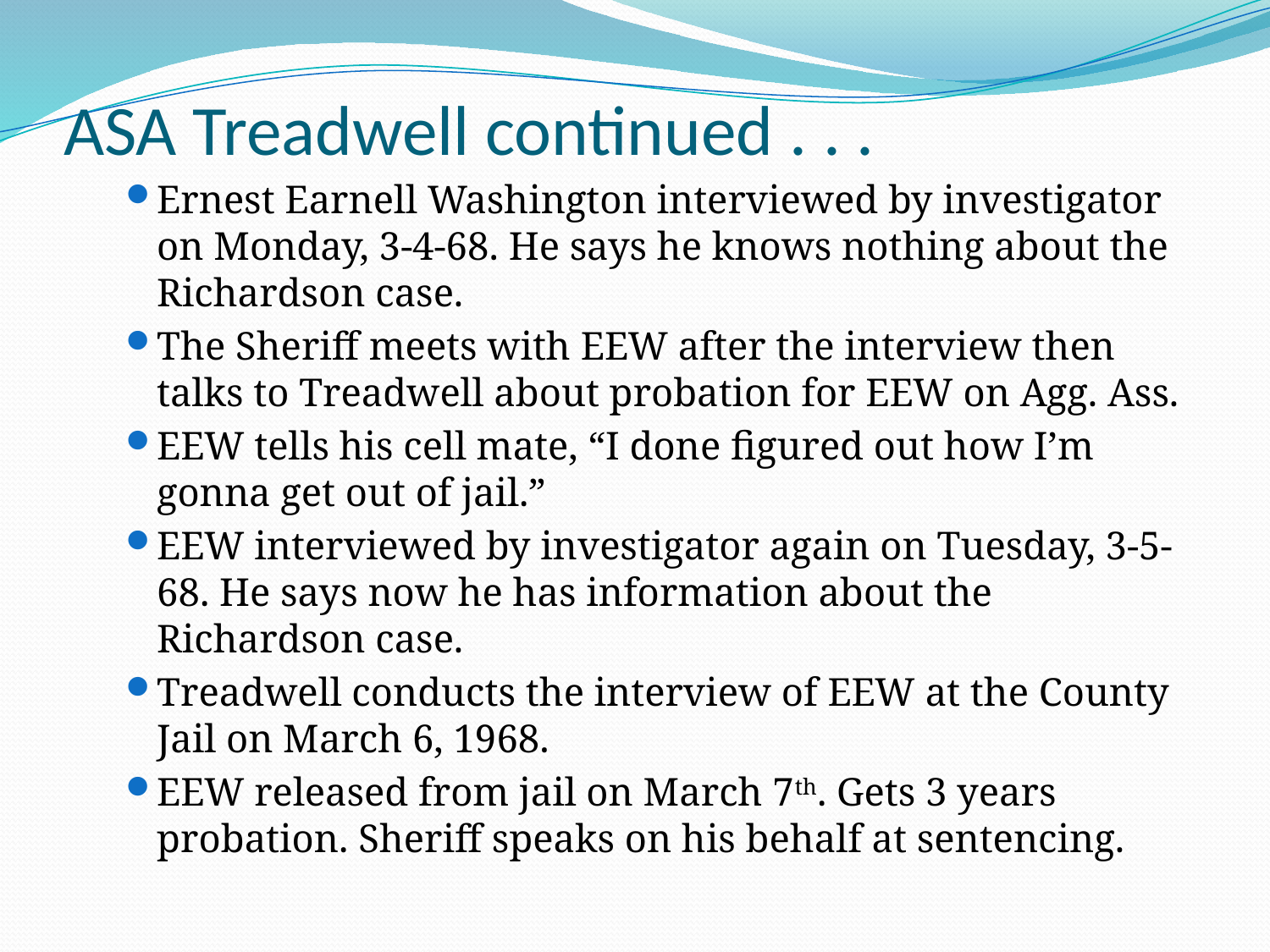

# ASA Treadwell continued . . .
Ernest Earnell Washington interviewed by investigator on Monday, 3-4-68. He says he knows nothing about the Richardson case.
The Sheriff meets with EEW after the interview then talks to Treadwell about probation for EEW on Agg. Ass.
EEW tells his cell mate, “I done figured out how I’m gonna get out of jail.”
EEW interviewed by investigator again on Tuesday, 3-5-68. He says now he has information about the Richardson case.
Treadwell conducts the interview of EEW at the County Jail on March 6, 1968.
EEW released from jail on March 7th. Gets 3 years probation. Sheriff speaks on his behalf at sentencing.